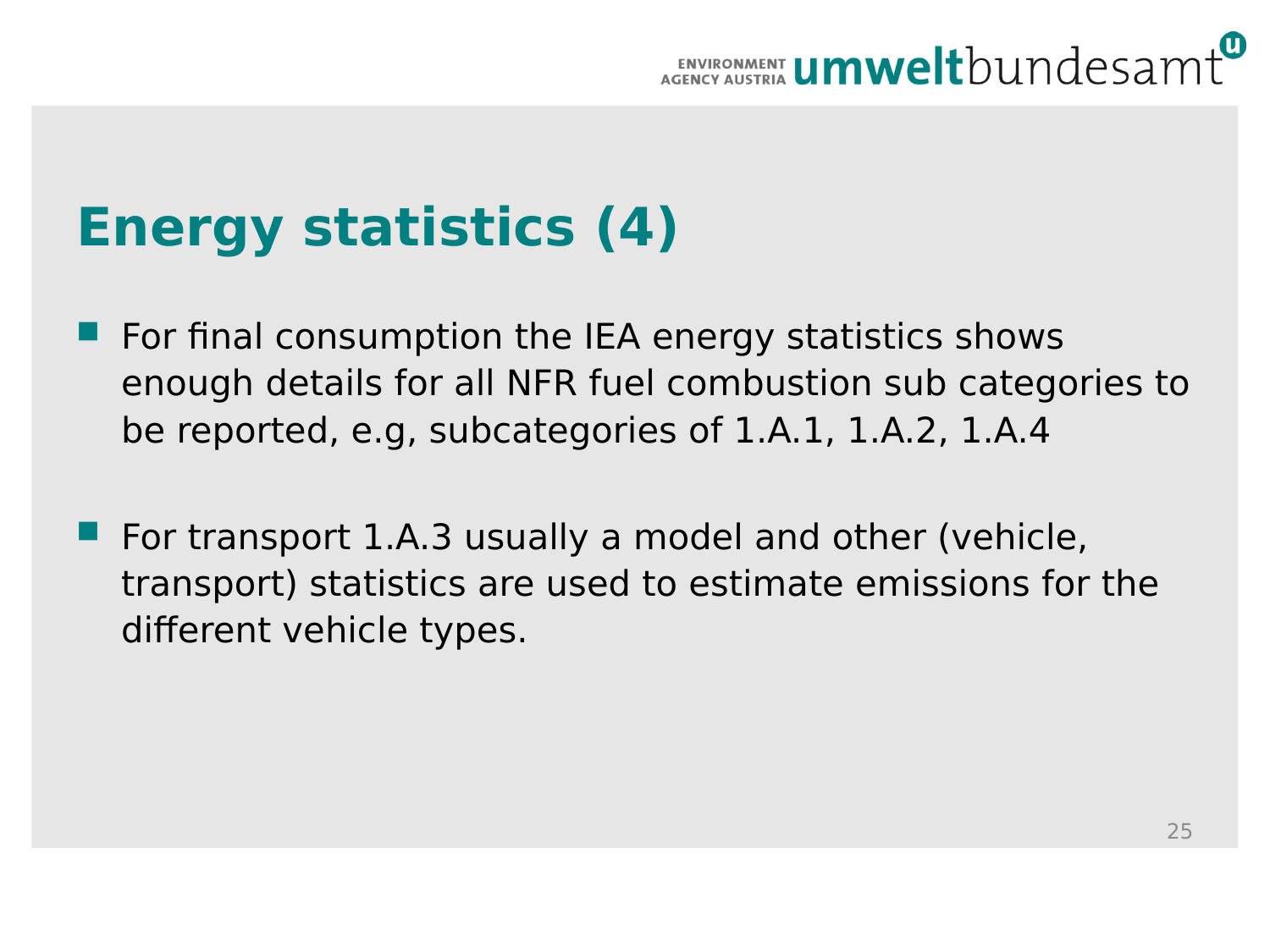

# Energy statistics (4)
For final consumption the IEA energy statistics shows enough details for all NFR fuel combustion sub categories to be reported, e.g, subcategories of 1.A.1, 1.A.2, 1.A.4

For transport 1.A.3 usually a model and other (vehicle, transport) statistics are used to estimate emissions for the different vehicle types.
25